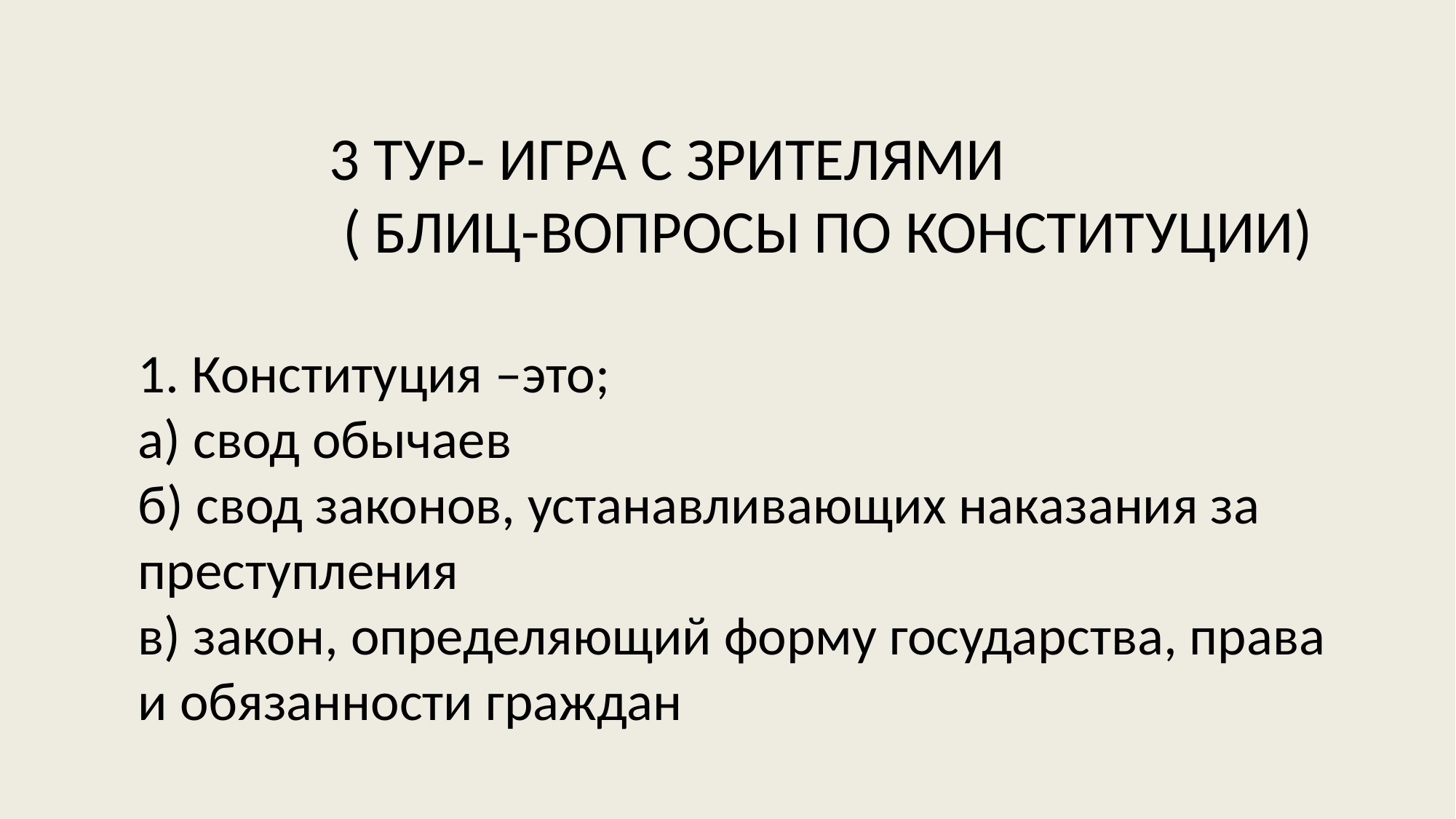

3 ТУР- ИГРА С ЗРИТЕЛЯМИ                                        ( БЛИЦ-ВОПРОСЫ ПО КОНСТИТУЦИИ)

1. Конституция –это;
а) свод обычаев
б) свод законов, устанавливающих наказания за преступления
в) закон, определяющий форму государства, права и обязанности граждан